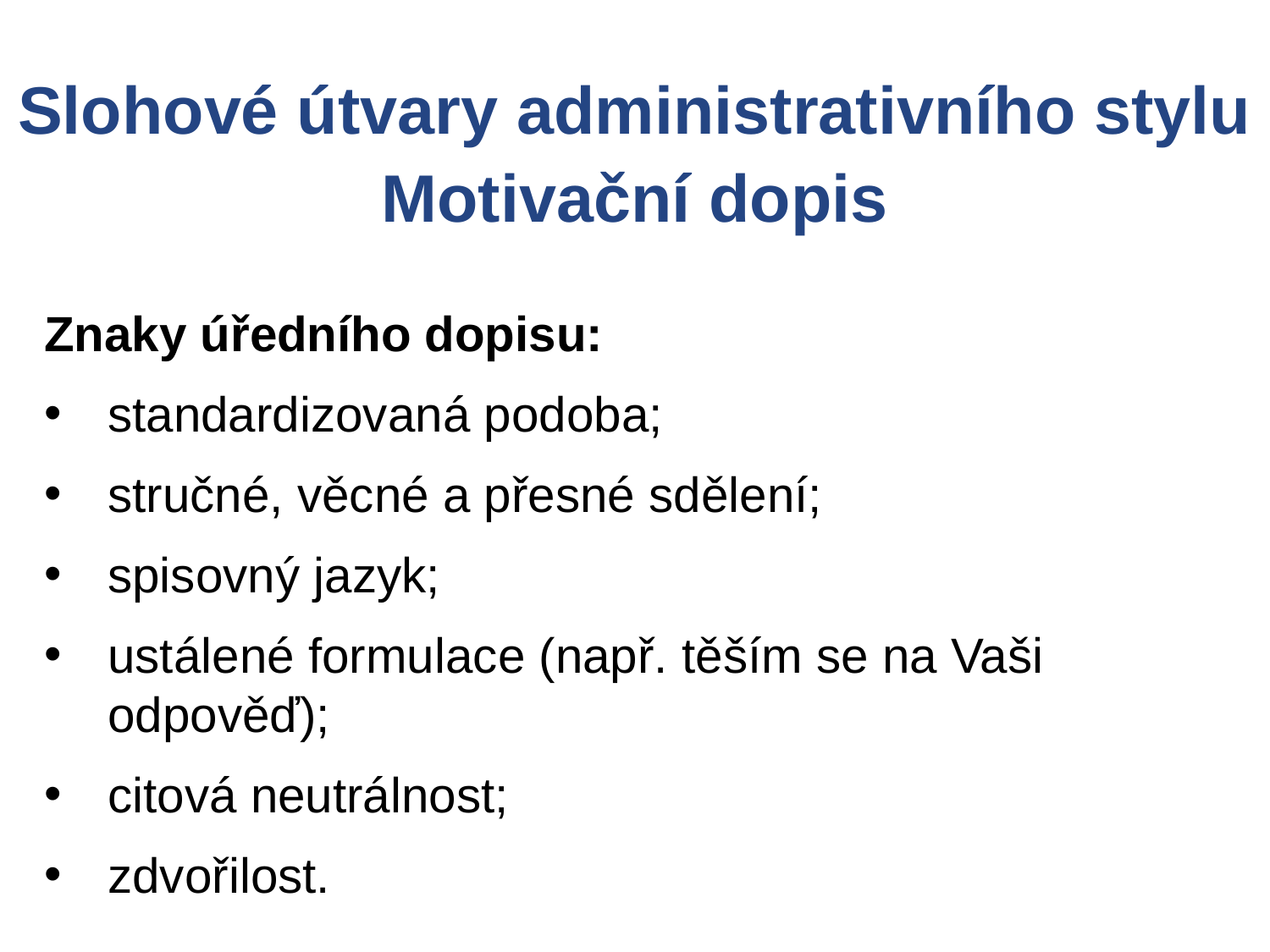

Slohové útvary administrativního stylu
Motivační dopis
Znaky úředního dopisu:
standardizovaná podoba;
stručné, věcné a přesné sdělení;
spisovný jazyk;
ustálené formulace (např. těším se na Vaši odpověď);
citová neutrálnost;
zdvořilost.